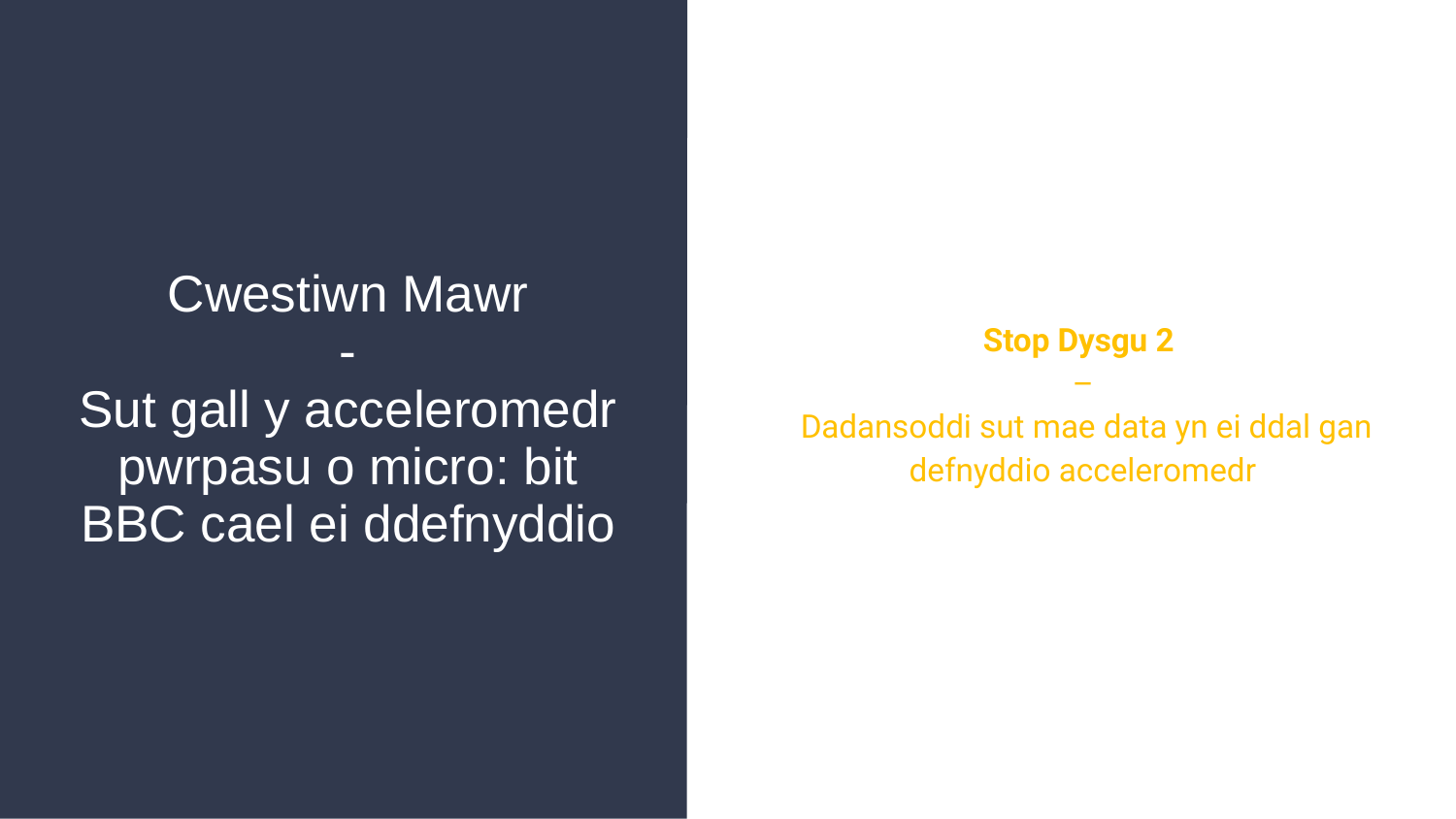

Stop Dysgu 2
–
 Dadansoddi sut mae data yn ei ddal gan defnyddio acceleromedr

# Cwestiwn Mawr - Sut gall y acceleromedr pwrpasu o micro: bit BBC cael ei ddefnyddio